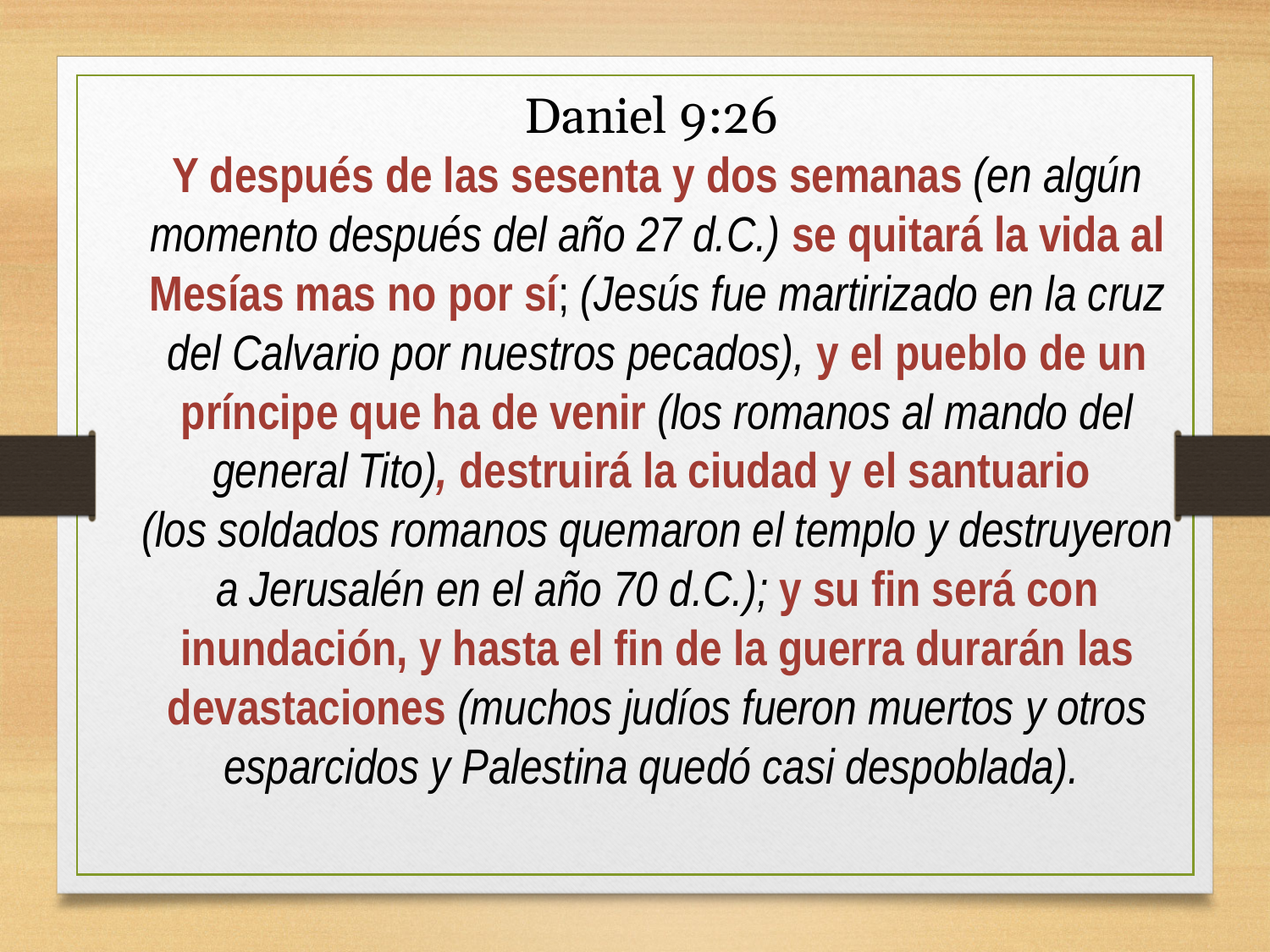

Daniel 9:26
Y después de las sesenta y dos semanas (en algún momento después del año 27 d.C.) se quitará la vida al Mesías mas no por sí; (Jesús fue martirizado en la cruz del Calvario por nuestros pecados), y el pueblo de un príncipe que ha de venir (los romanos al mando del general Tito), destruirá la ciudad y el santuario
(los soldados romanos quemaron el templo y destruyeron a Jerusalén en el año 70 d.C.); y su fin será con inundación, y hasta el fin de la guerra durarán las devastaciones (muchos judíos fueron muertos y otros esparcidos y Palestina quedó casi despoblada).